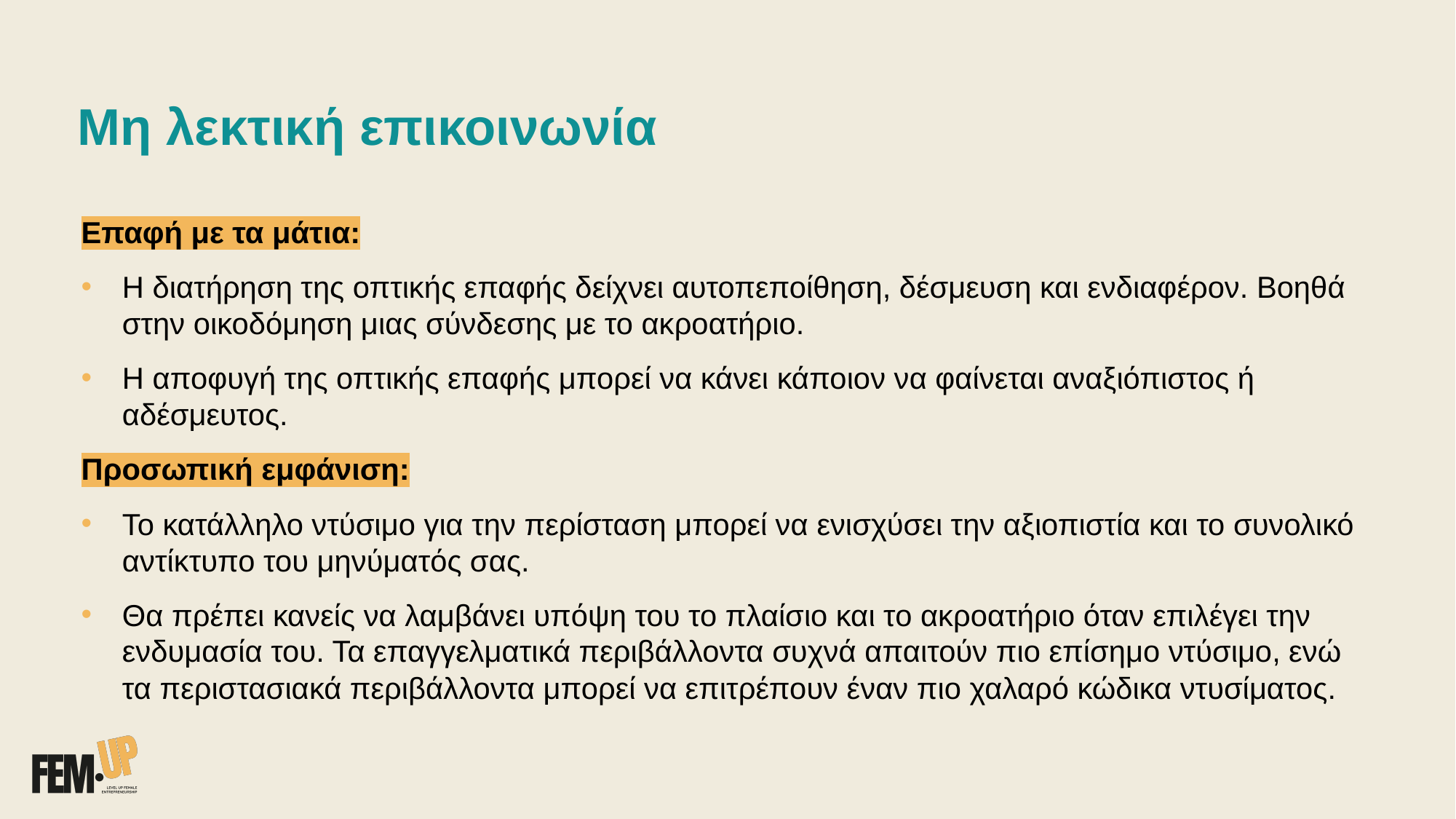

# Μη λεκτική επικοινωνία
Επαφή με τα μάτια:
Η διατήρηση της οπτικής επαφής δείχνει αυτοπεποίθηση, δέσμευση και ενδιαφέρον. Βοηθά στην οικοδόμηση μιας σύνδεσης με το ακροατήριο.
Η αποφυγή της οπτικής επαφής μπορεί να κάνει κάποιον να φαίνεται αναξιόπιστος ή αδέσμευτος.
Προσωπική εμφάνιση:
Το κατάλληλο ντύσιμο για την περίσταση μπορεί να ενισχύσει την αξιοπιστία και το συνολικό αντίκτυπο του μηνύματός σας.
Θα πρέπει κανείς να λαμβάνει υπόψη του το πλαίσιο και το ακροατήριο όταν επιλέγει την ενδυμασία του. Τα επαγγελματικά περιβάλλοντα συχνά απαιτούν πιο επίσημο ντύσιμο, ενώ τα περιστασιακά περιβάλλοντα μπορεί να επιτρέπουν έναν πιο χαλαρό κώδικα ντυσίματος.